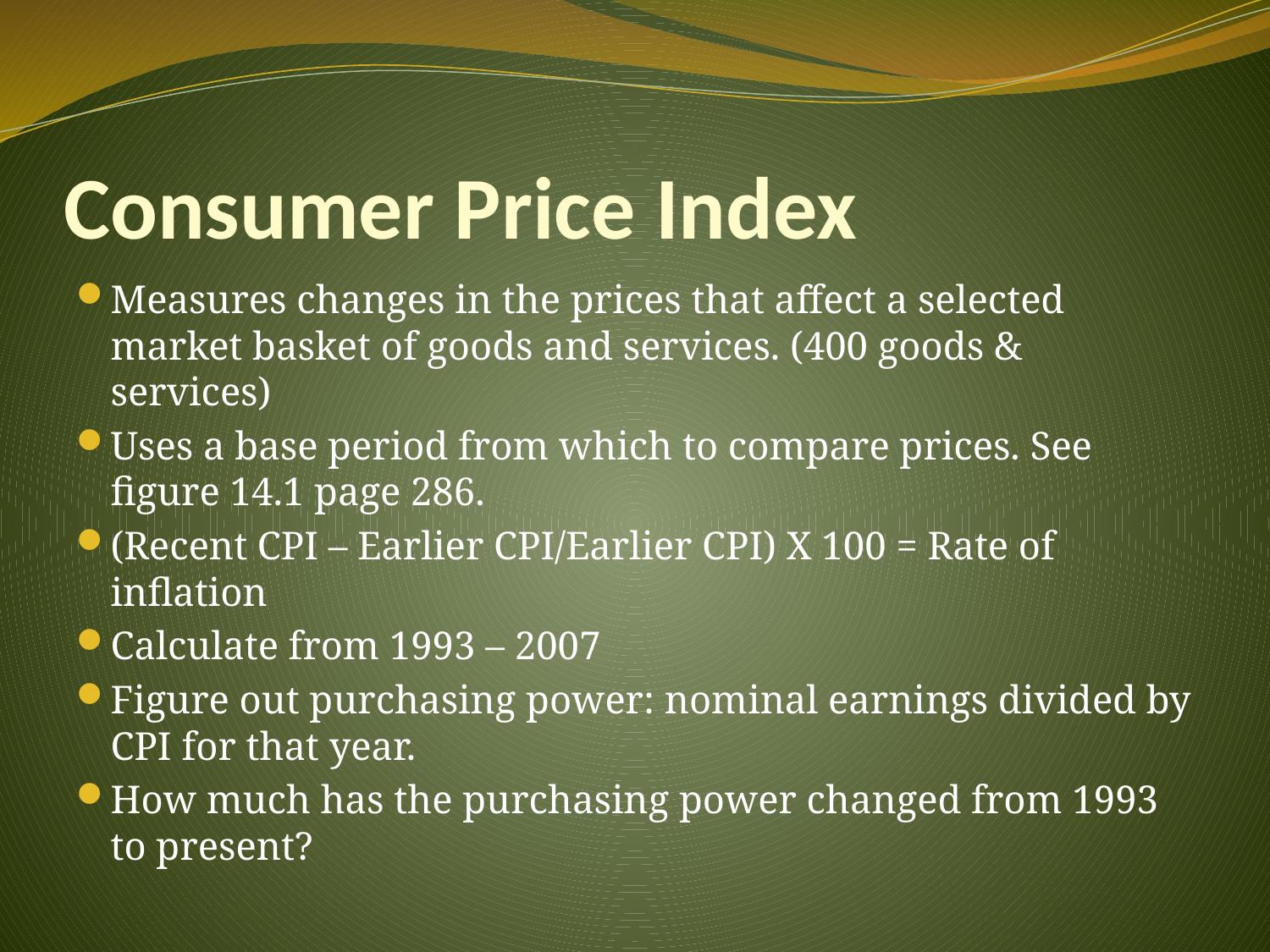

# Consumer Price Index
Measures changes in the prices that affect a selected market basket of goods and services. (400 goods & services)
Uses a base period from which to compare prices. See figure 14.1 page 286.
(Recent CPI – Earlier CPI/Earlier CPI) X 100 = Rate of inflation
Calculate from 1993 – 2007
Figure out purchasing power: nominal earnings divided by CPI for that year.
How much has the purchasing power changed from 1993 to present?